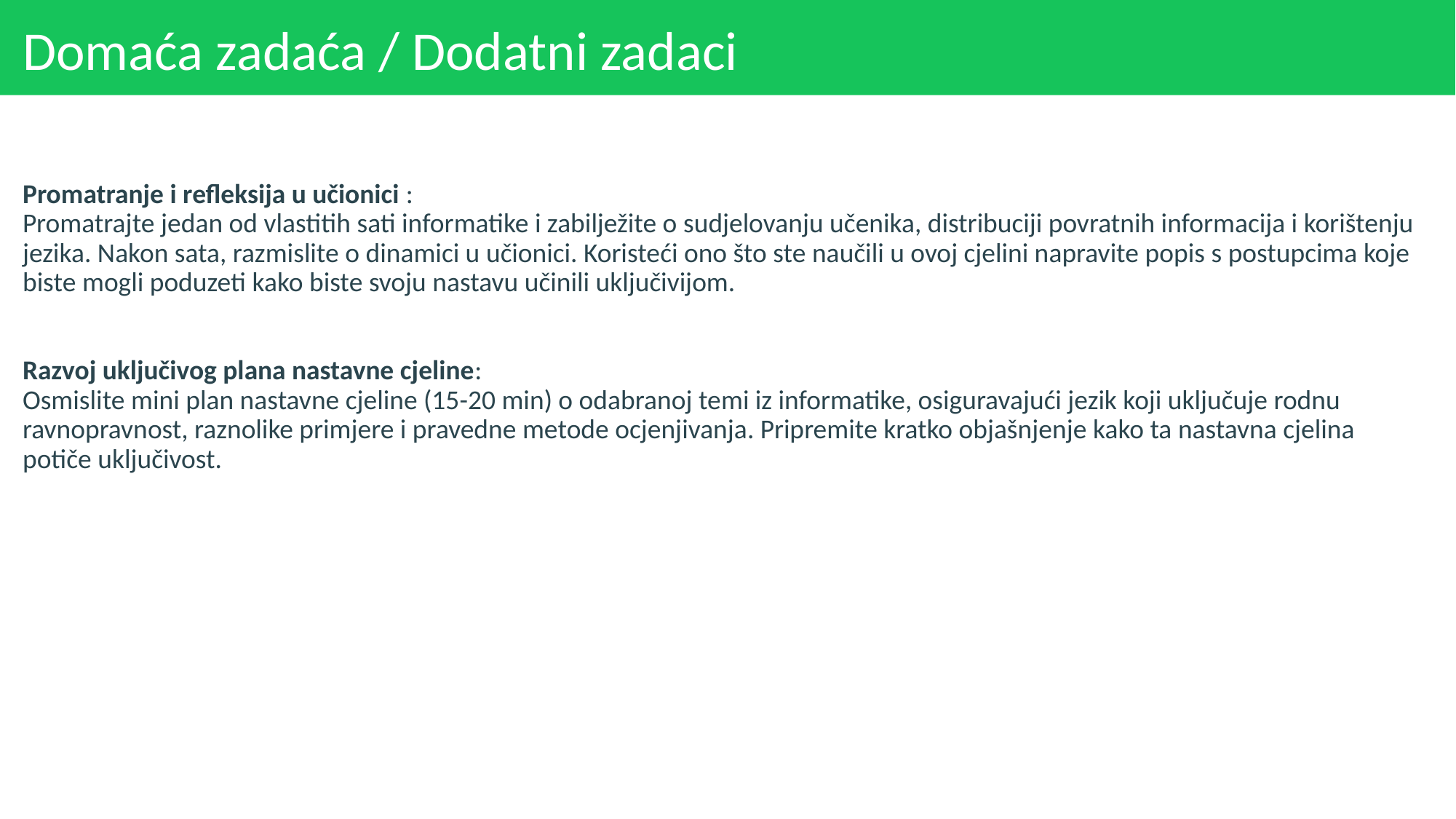

# Domaća zadaća / Dodatni zadaci
Promatranje i refleksija u učionici :
Promatrajte jedan od vlastitih sati informatike i zabilježite o sudjelovanju učenika, distribuciji povratnih informacija i korištenju jezika. Nakon sata, razmislite o dinamici u učionici. Koristeći ono što ste naučili u ovoj cjelini napravite popis s postupcima koje biste mogli poduzeti kako biste svoju nastavu učinili uključivijom.

Razvoj uključivog plana nastavne cjeline:
Osmislite mini plan nastavne cjeline (15-20 min) o odabranoj temi iz informatike, osiguravajući jezik koji uključuje rodnu ravnopravnost, raznolike primjere i pravedne metode ocjenjivanja. Pripremite kratko objašnjenje kako ta nastavna cjelina potiče uključivost.